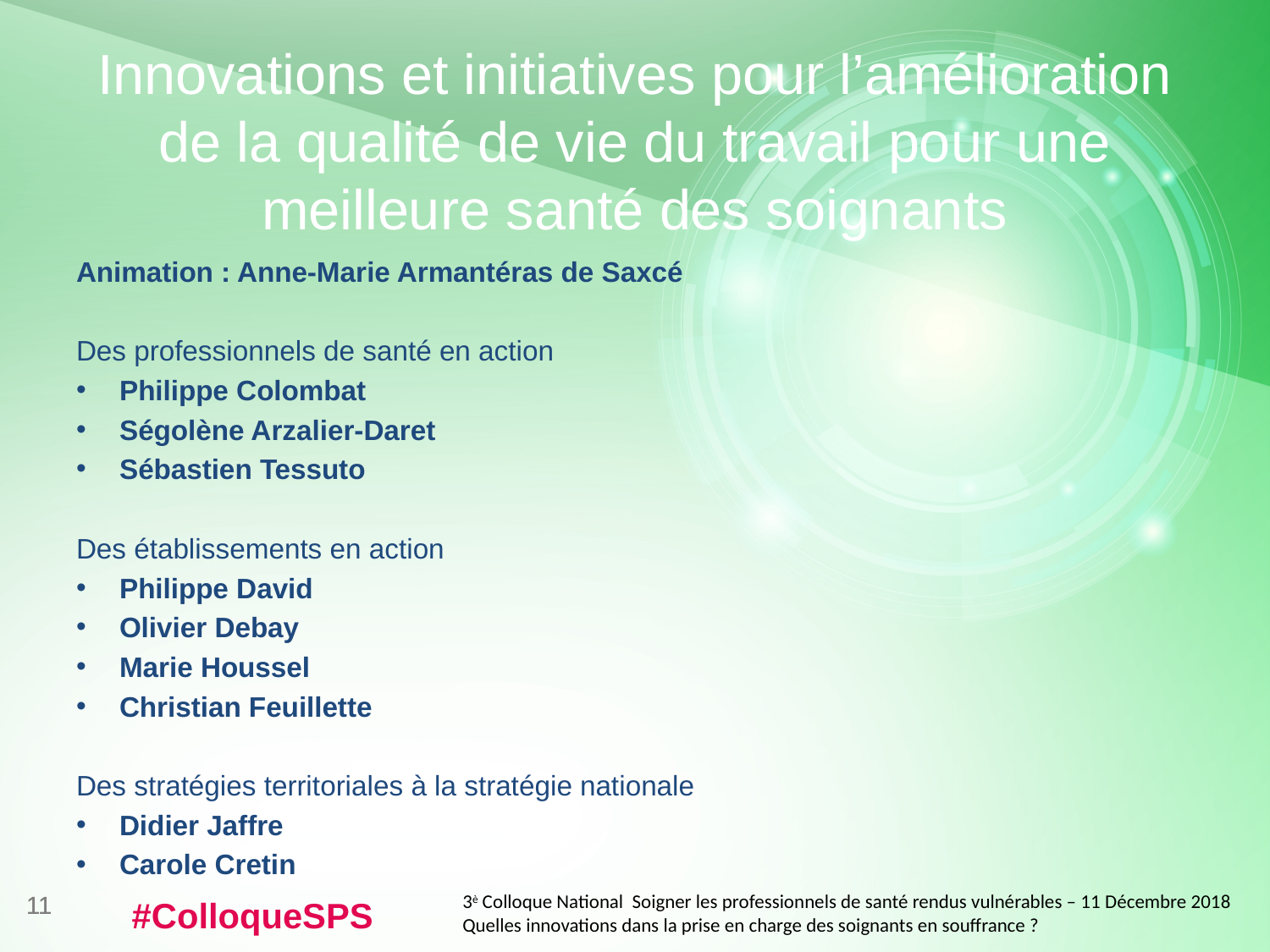

# Innovations et initiatives pour l’amélioration de la qualité de vie du travail pour une meilleure santé des soignants
Animation : Anne-Marie Armantéras de Saxcé

Des professionnels de santé en action
Philippe Colombat
Ségolène Arzalier-Daret
Sébastien Tessuto

Des établissements en action
Philippe David
Olivier Debay
Marie Houssel
Christian Feuillette

Des stratégies territoriales à la stratégie nationale
Didier Jaffre
Carole Cretin
3è Colloque National  Soigner les professionnels de santé rendus vulnérables – 11 Décembre 2018
Quelles innovations dans la prise en charge des soignants en souffrance ?
11
11
#ColloqueSPS